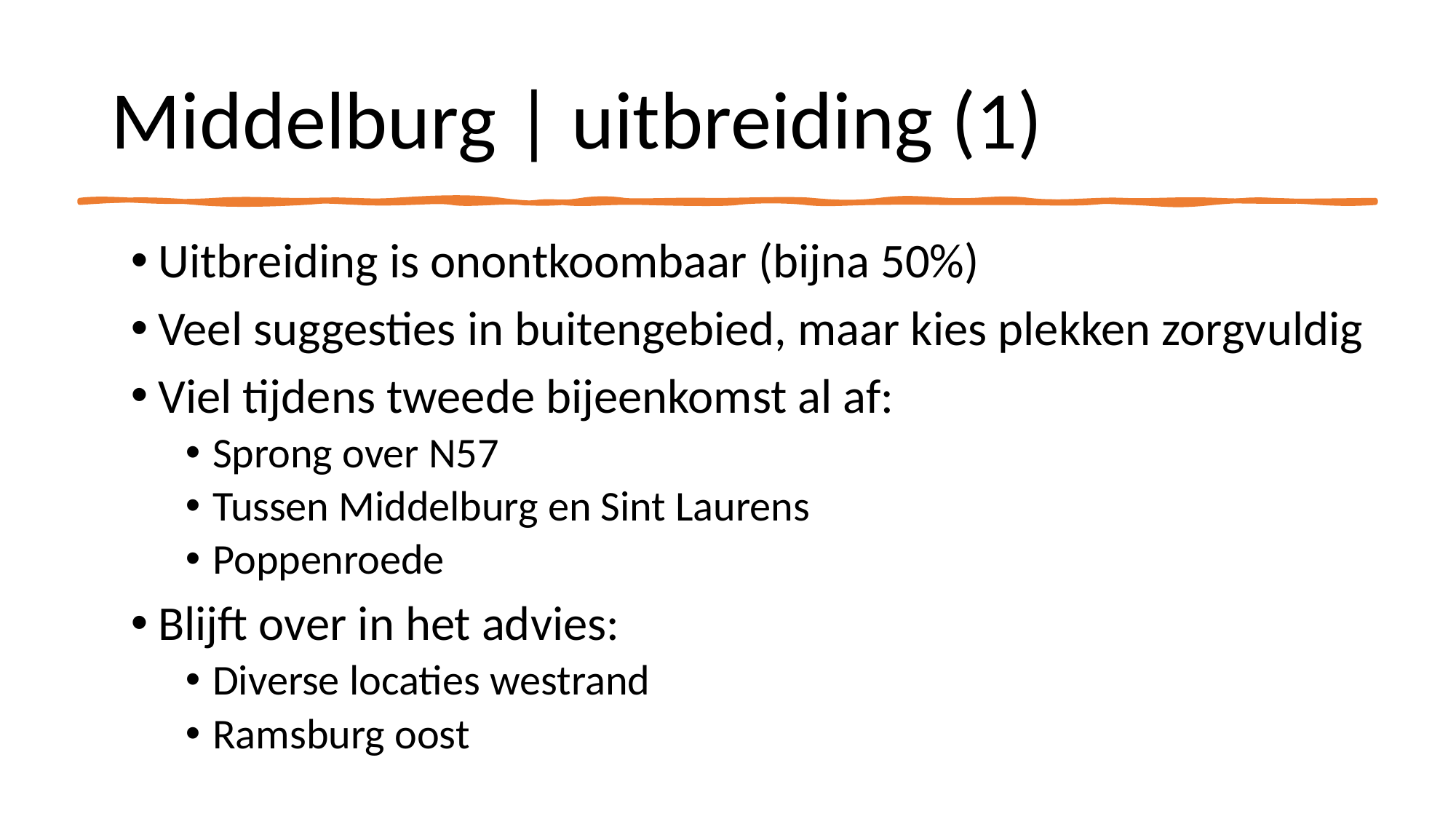

# Middelburg | uitbreiding (1)

Uitbreiding is onontkoombaar (bijna 50%)
Veel suggesties in buitengebied, maar kies plekken zorgvuldig
Viel tijdens tweede bijeenkomst al af:
Sprong over N57
Tussen Middelburg en Sint Laurens
Poppenroede
Blijft over in het advies:
Diverse locaties westrand
Ramsburg oost